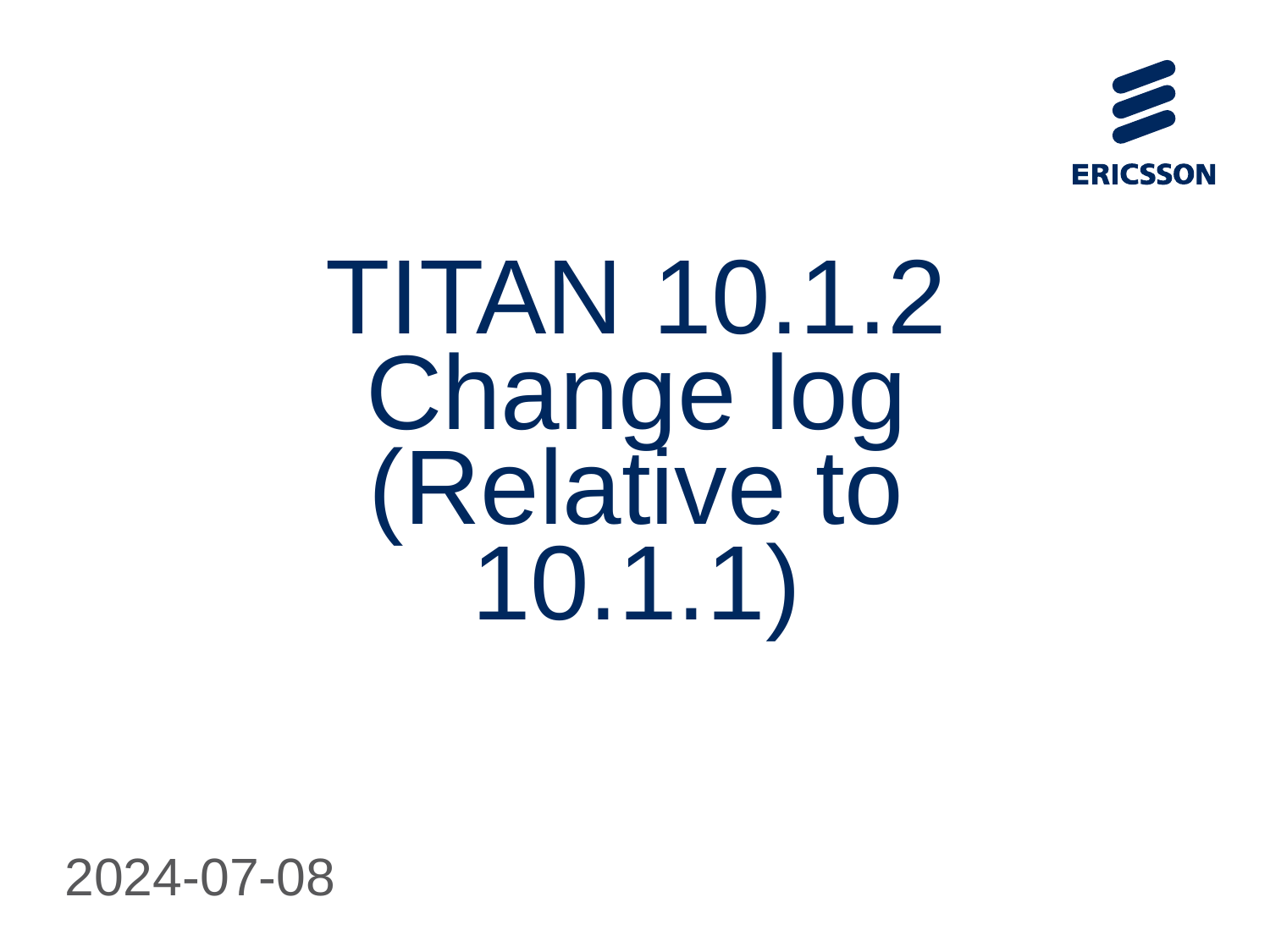

# TITAN 10.1.2 Change log (Relative to 10.1.1)
2024-07-08